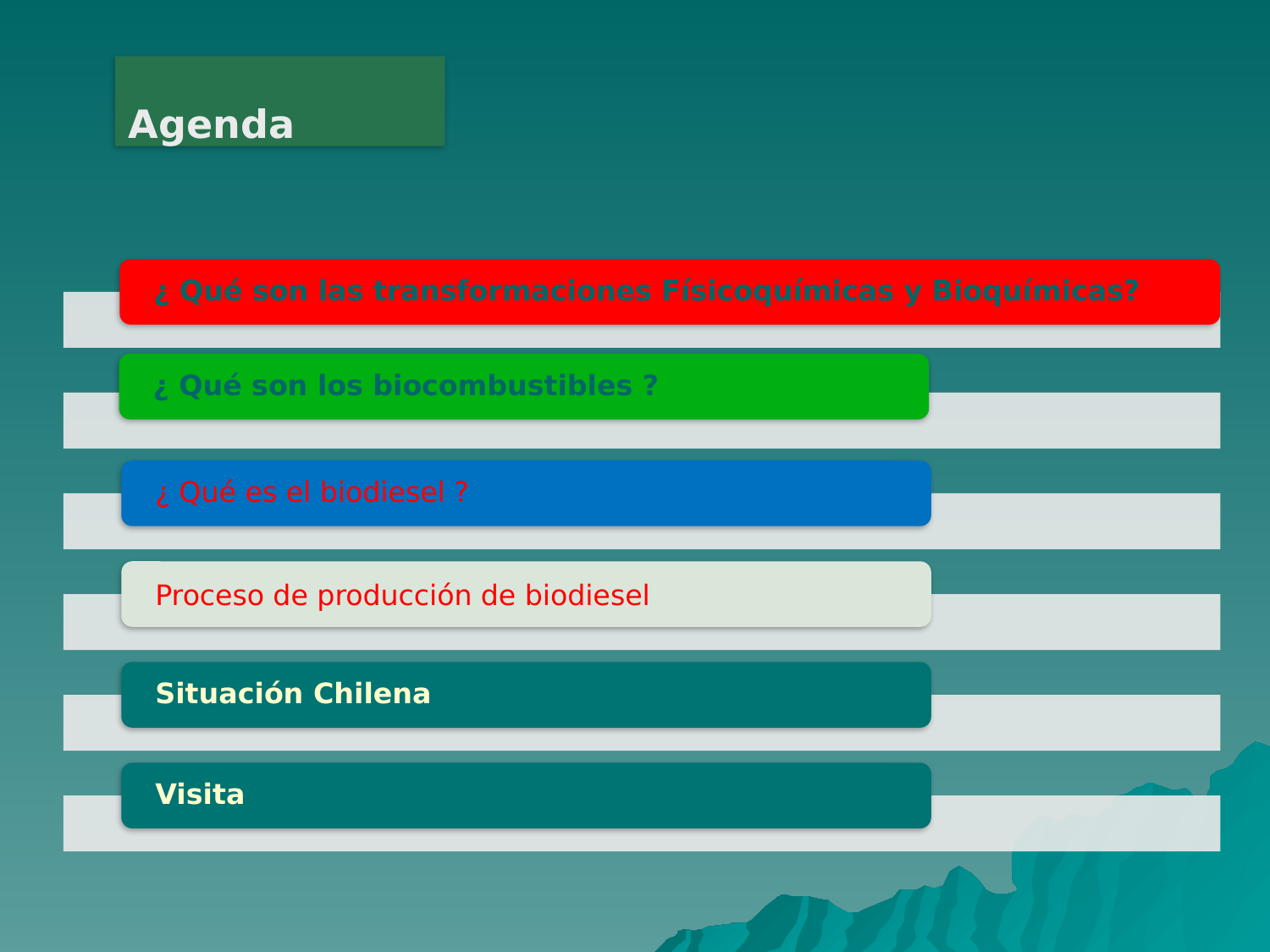

Agenda
¿ Qué son las transformaciones Físicoquímicas y Bioquímicas?
¿ Qué son los biocombustibles ?
¿ Qué es el biodiesel ?
Proceso de producción de biodiesel
Situación Chilena
Visita